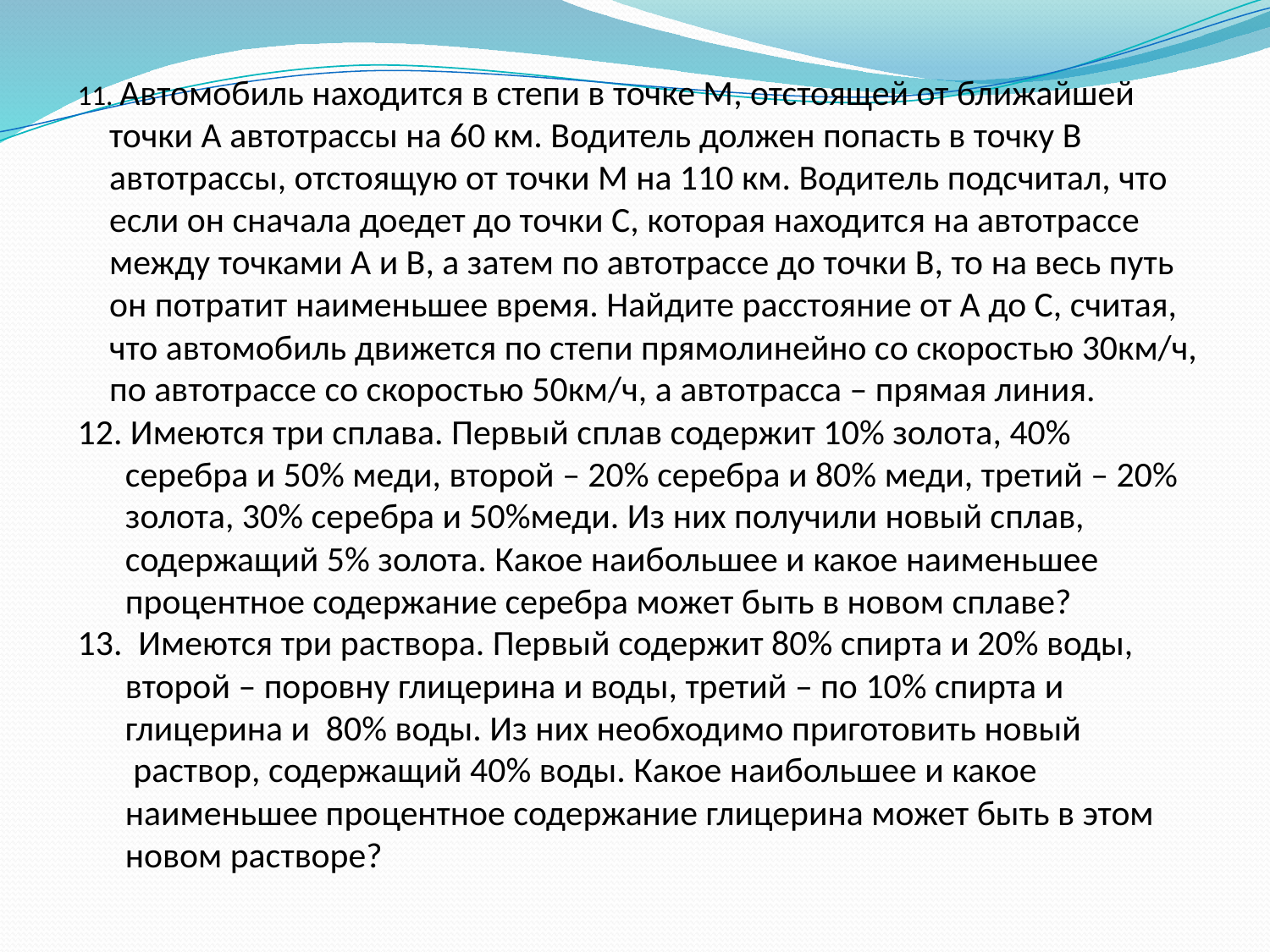

11. Автомобиль находится в степи в точке М, отстоящей от ближайшей точки А автотрассы на 60 км. Водитель должен попасть в точку В автотрассы, отстоящую от точки М на 110 км. Водитель подсчитал, что если он сначала доедет до точки С, которая находится на автотрассе между точками А и В, а затем по автотрассе до точки В, то на весь путь он потратит наименьшее время. Найдите расстояние от А до С, считая, что автомобиль движется по степи прямолинейно со скоростью 30км/ч, по автотрассе со скоростью 50км/ч, а автотрасса – прямая линия.
12. Имеются три сплава. Первый сплав содержит 10% золота, 40% серебра и 50% меди, второй – 20% серебра и 80% меди, третий – 20% золота, 30% серебра и 50%меди. Из них получили новый сплав, содержащий 5% золота. Какое наибольшее и какое наименьшее процентное содержание серебра может быть в новом сплаве?
13.  Имеются три раствора. Первый содержит 80% спирта и 20% воды, второй – поровну глицерина и воды, третий – по 10% спирта и глицерина и  80% воды. Из них необходимо приготовить новый  раствор, содержащий 40% воды. Какое наибольшее и какое наименьшее процентное содержание глицерина может быть в этом новом растворе?